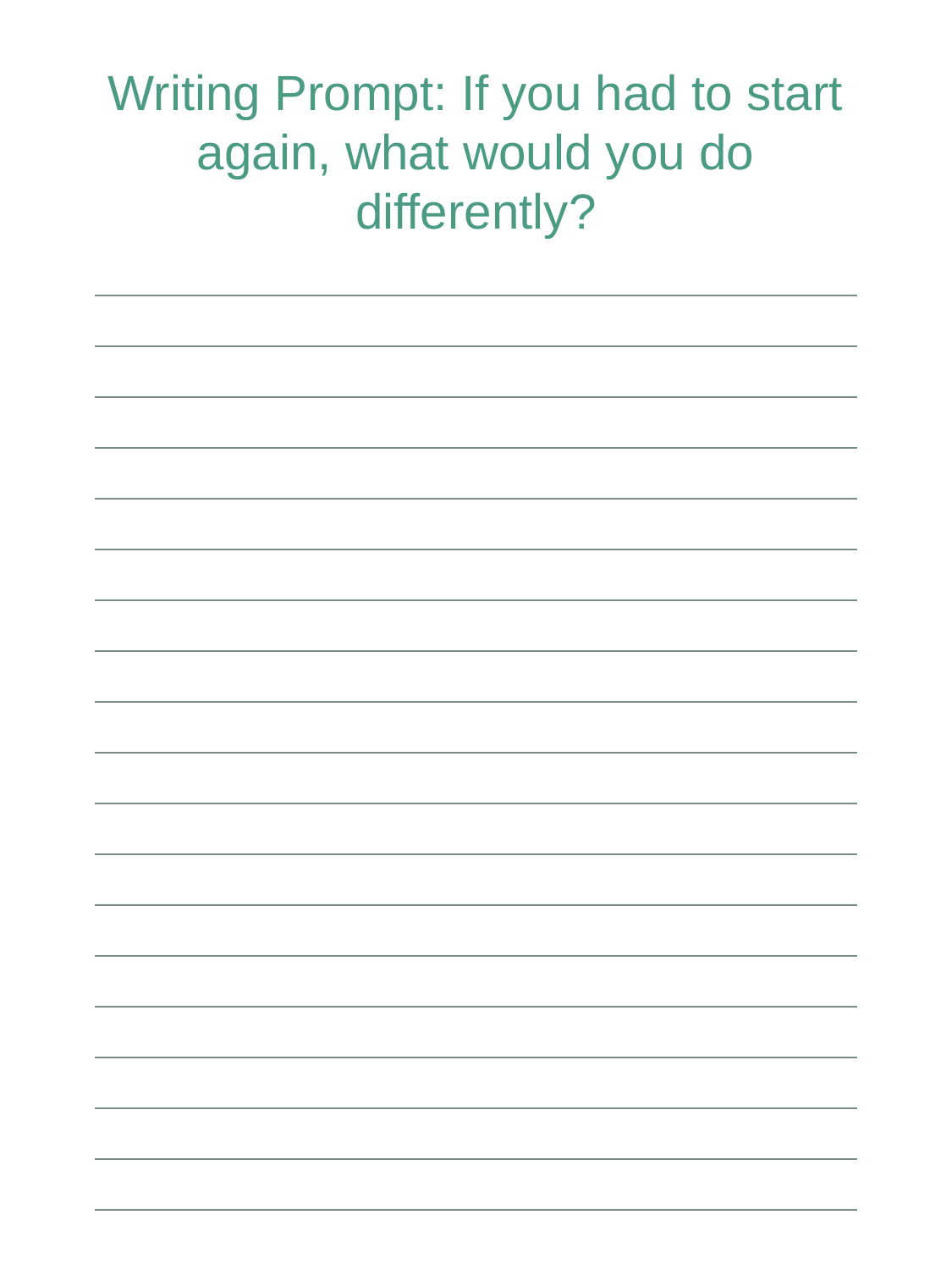

Writing Prompt: If you had to start again, what would you do differently?
|  |
| --- |
|  |
|  |
|  |
|  |
|  |
|  |
|  |
|  |
|  |
|  |
|  |
|  |
|  |
|  |
|  |
|  |
|  |